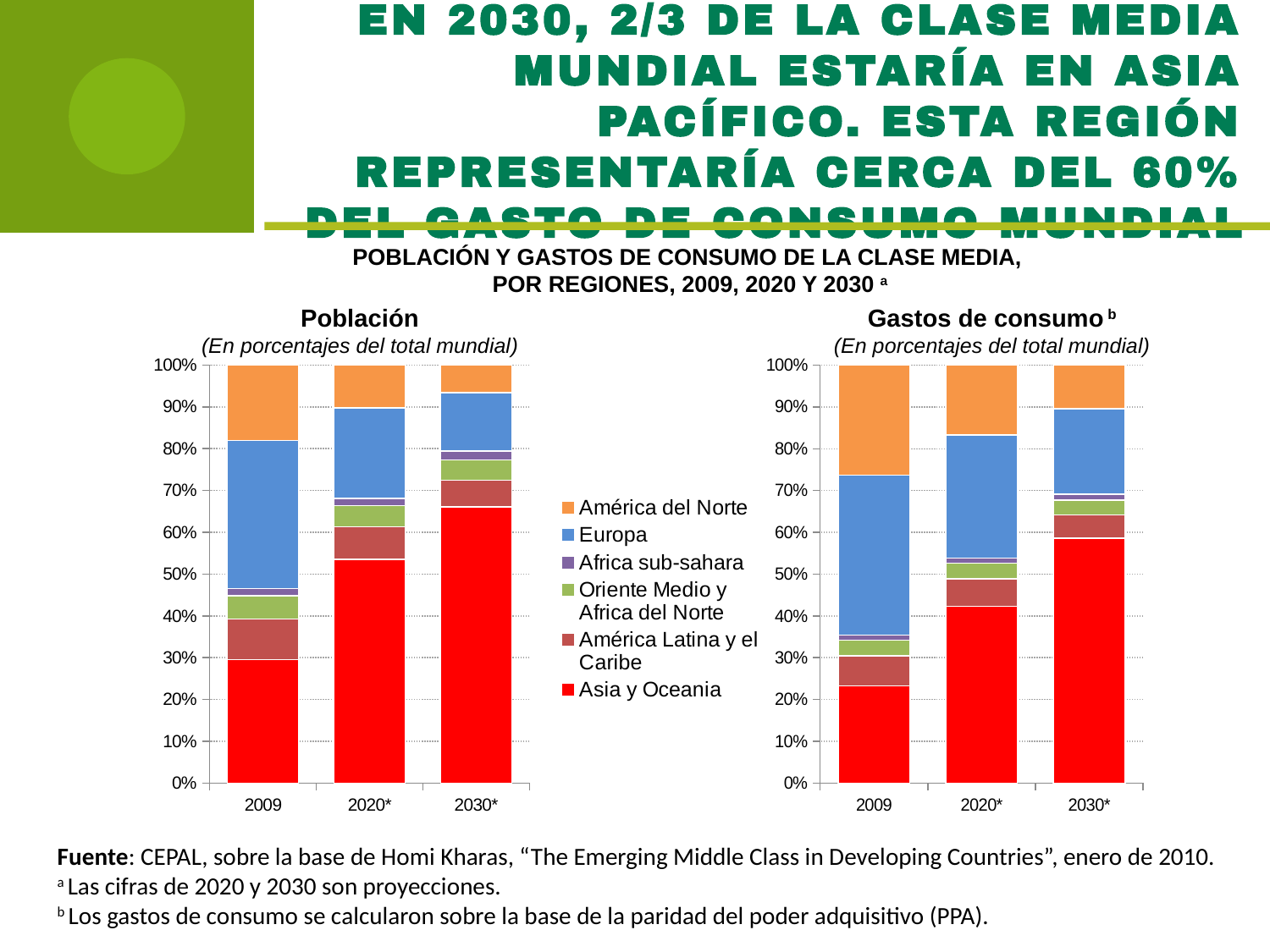

En 2030, 2/3 de la clase media mundial estaría en Asia Pacífico. Esta región representaría cerca del 60% del gasto de consumo mundial

POBLACIÓN Y GASTOS DE CONSUMO DE LA CLASE MEDIA,
POR REGIONES, 2009, 2020 Y 2030 a
Población
(En porcentajes del total mundial)
Gastos de consumo b
(En porcentajes del total mundial)

### Chart

| Category | Asia y Oceania  | América Latina y el Caribe | Oriente Medio y Africa del Norte | Africa sub-sahara  | Europa | América del Norte  |
|---|---|---|---|---|---|---|
| 2009 | 554.0 | 181.0 | 105.0 | 32.0 | 664.0 | 338.0 |
| 2020* | 1740.0 | 251.0 | 165.0 | 57.0 | 703.0 | 333.0 |
| 2030* | 3228.0 | 313.0 | 234.0 | 107.0 | 680.0 | 322.0 |

### Chart

| Category | Asia y Oceania  | América Latina y el Caribe | Oriente Medio y Africa del Norte | Africa sub-sahara  | Europa | América del Norte  |
|---|---|---|---|---|---|---|
| 2009 | 4952.0 | 1534.0 | 796.0 | 256.0 | 8138.0 | 5602.0 |
| 2020* | 14798.0 | 2315.0 | 1321.0 | 448.0 | 10301.0 | 5863.0 |
| 2030* | 32596.0 | 3117.0 | 1966.0 | 827.0 | 11337.0 | 5837.0 |
Fuente: CEPAL, sobre la base de Homi Kharas, “The Emerging Middle Class in Developing Countries”, enero de 2010.
a Las cifras de 2020 y 2030 son proyecciones.
b Los gastos de consumo se calcularon sobre la base de la paridad del poder adquisitivo (PPA).